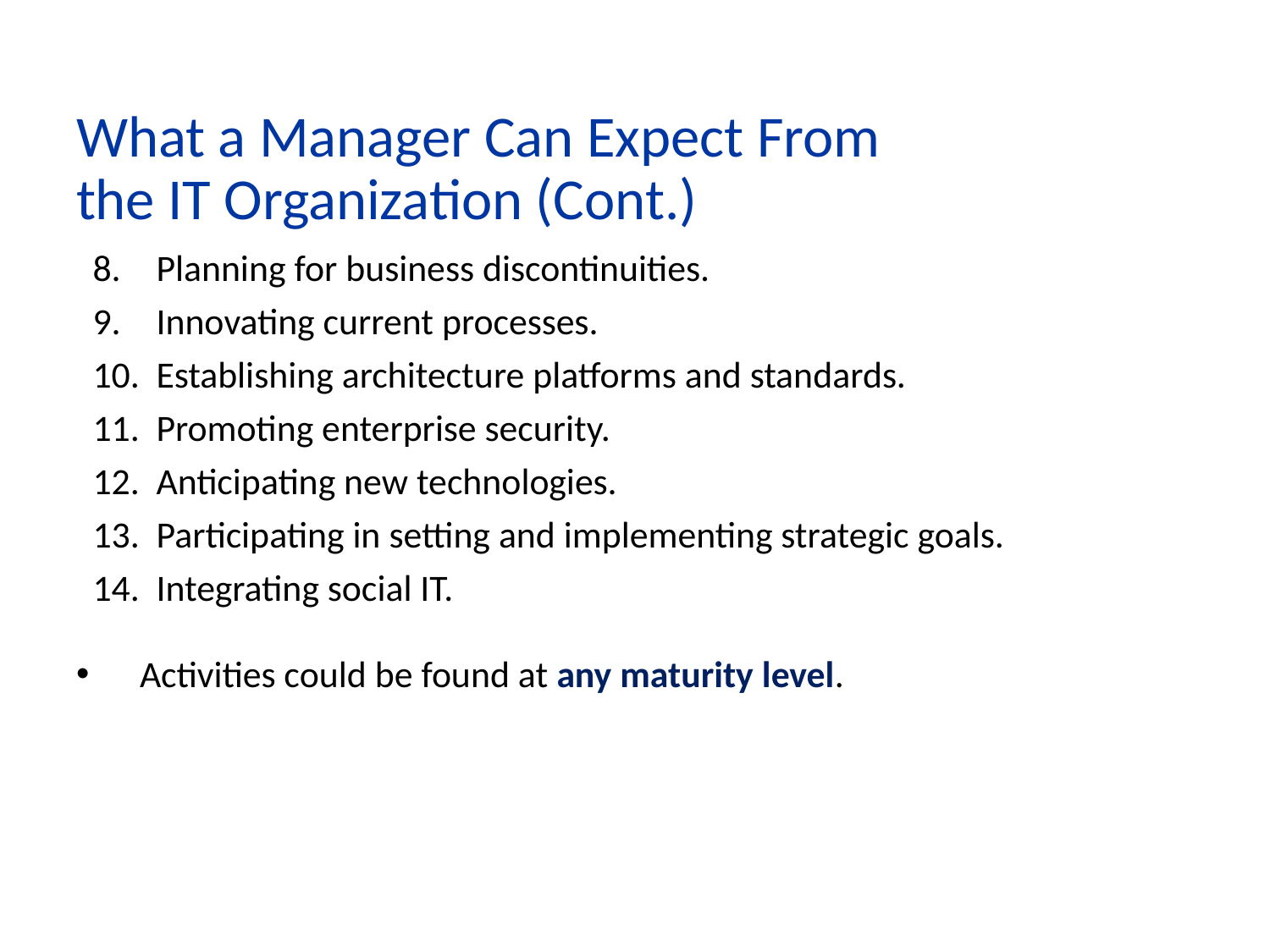

# What a Manager Can Expect From the IT Organization (Cont.)
Planning for business discontinuities.
Innovating current processes.
Establishing architecture platforms and standards.
Promoting enterprise security.
Anticipating new technologies.
Participating in setting and implementing strategic goals.
Integrating social IT.

Activities could be found at any maturity level.